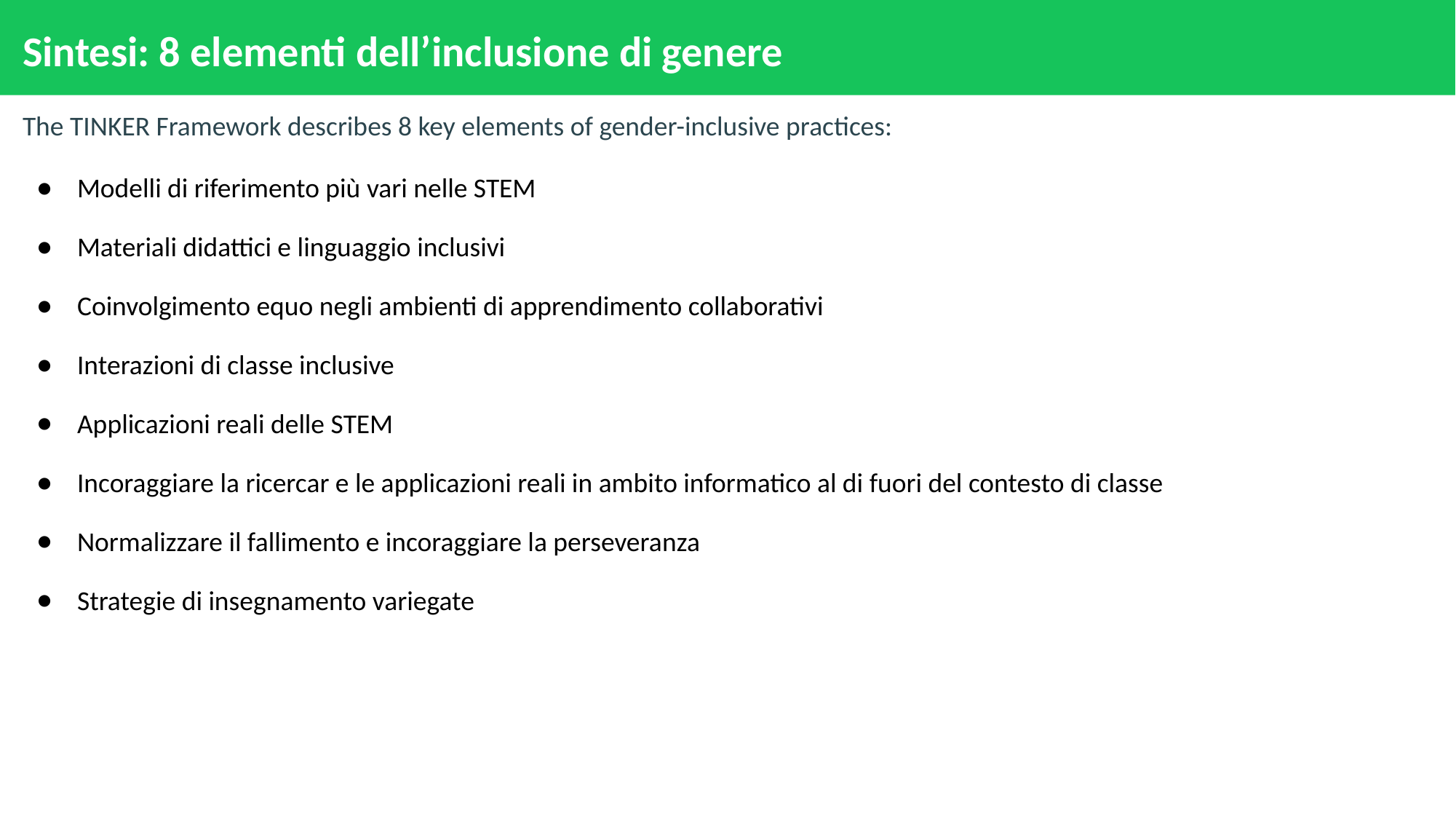

# Sintesi: 8 elementi dell’inclusione di genere
The TINKER Framework describes 8 key elements of gender-inclusive practices:
Modelli di riferimento più vari nelle STEM
Materiali didattici e linguaggio inclusivi
Coinvolgimento equo negli ambienti di apprendimento collaborativi
Interazioni di classe inclusive
Applicazioni reali delle STEM
Incoraggiare la ricercar e le applicazioni reali in ambito informatico al di fuori del contesto di classe
Normalizzare il fallimento e incoraggiare la perseveranza
Strategie di insegnamento variegate